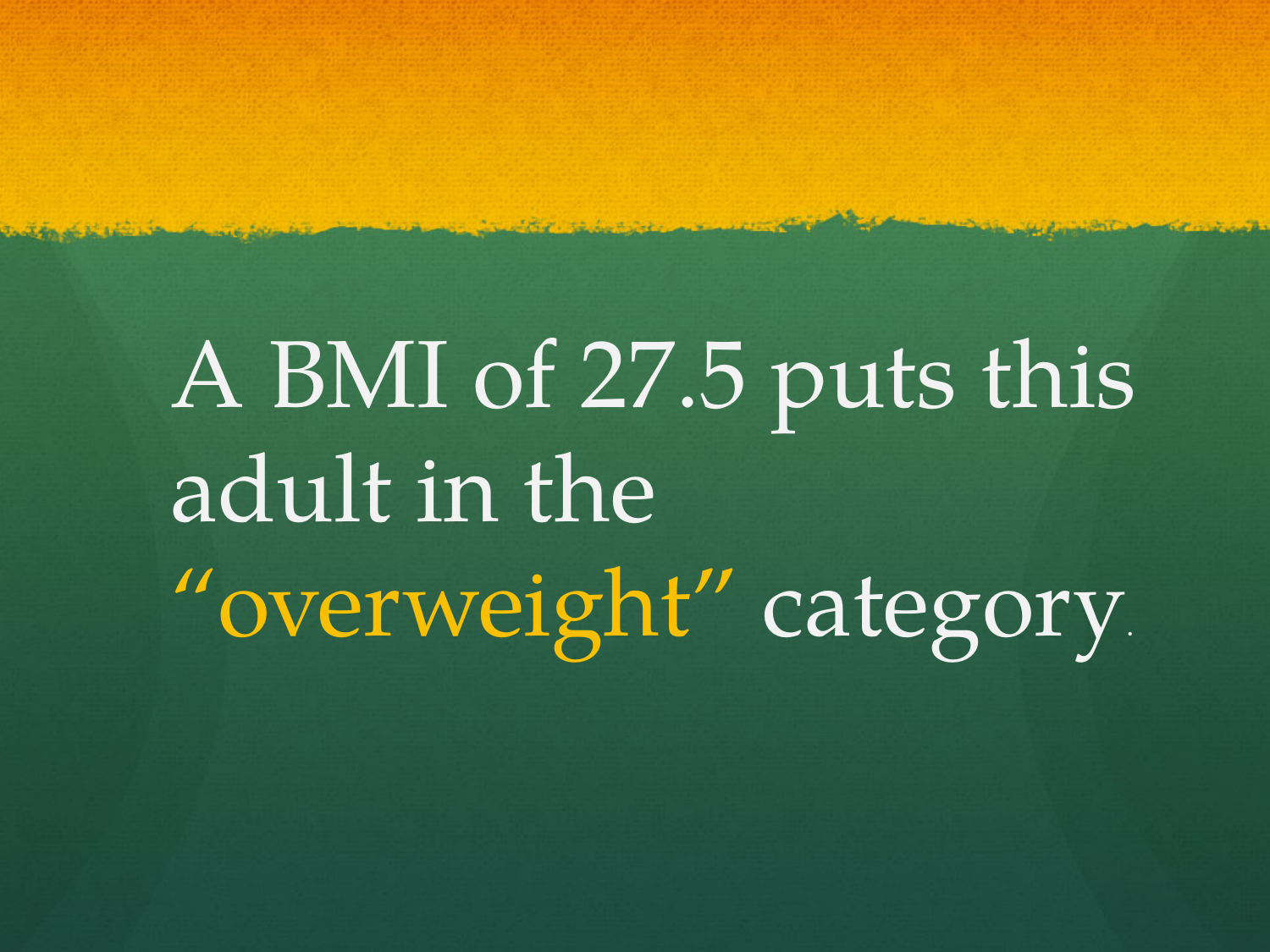

#
A BMI of 27.5 puts this adult in the “overweight” category.